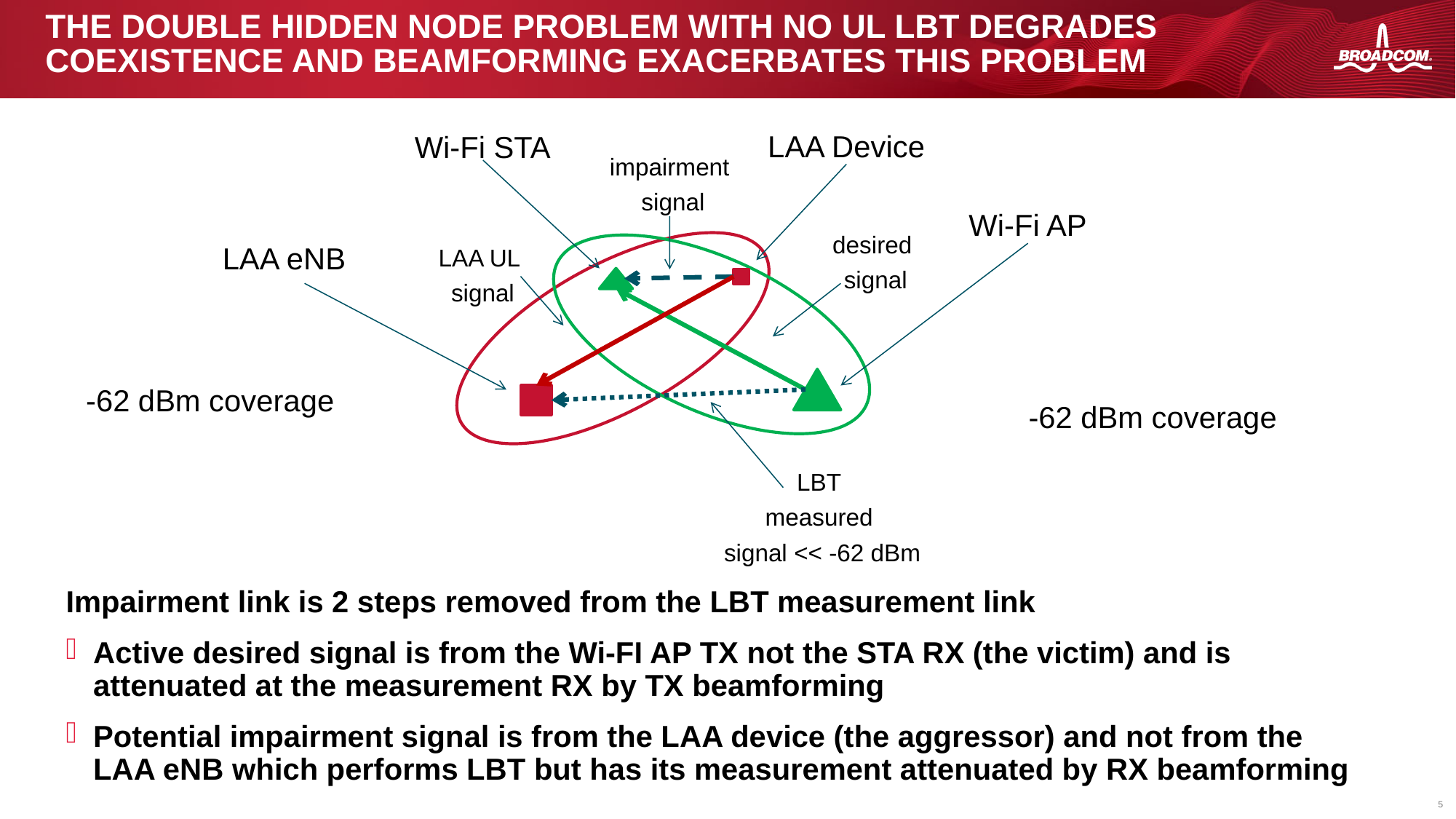

# The Double Hidden node problem with no UL LBT degrades coexistence and beamforming exacerbates this problem
LAA Device
Wi-Fi STA
impairment
 signal
Wi-Fi AP
desired
 signal
LAA eNB
LAA UL
 signal

-62 dBm coverage

-62 dBm coverage
LBT
measured
 signal << -62 dBm
Impairment link is 2 steps removed from the LBT measurement link
Active desired signal is from the Wi-FI AP TX not the STA RX (the victim) and is attenuated at the measurement RX by TX beamforming
Potential impairment signal is from the LAA device (the aggressor) and not from the LAA eNB which performs LBT but has its measurement attenuated by RX beamforming